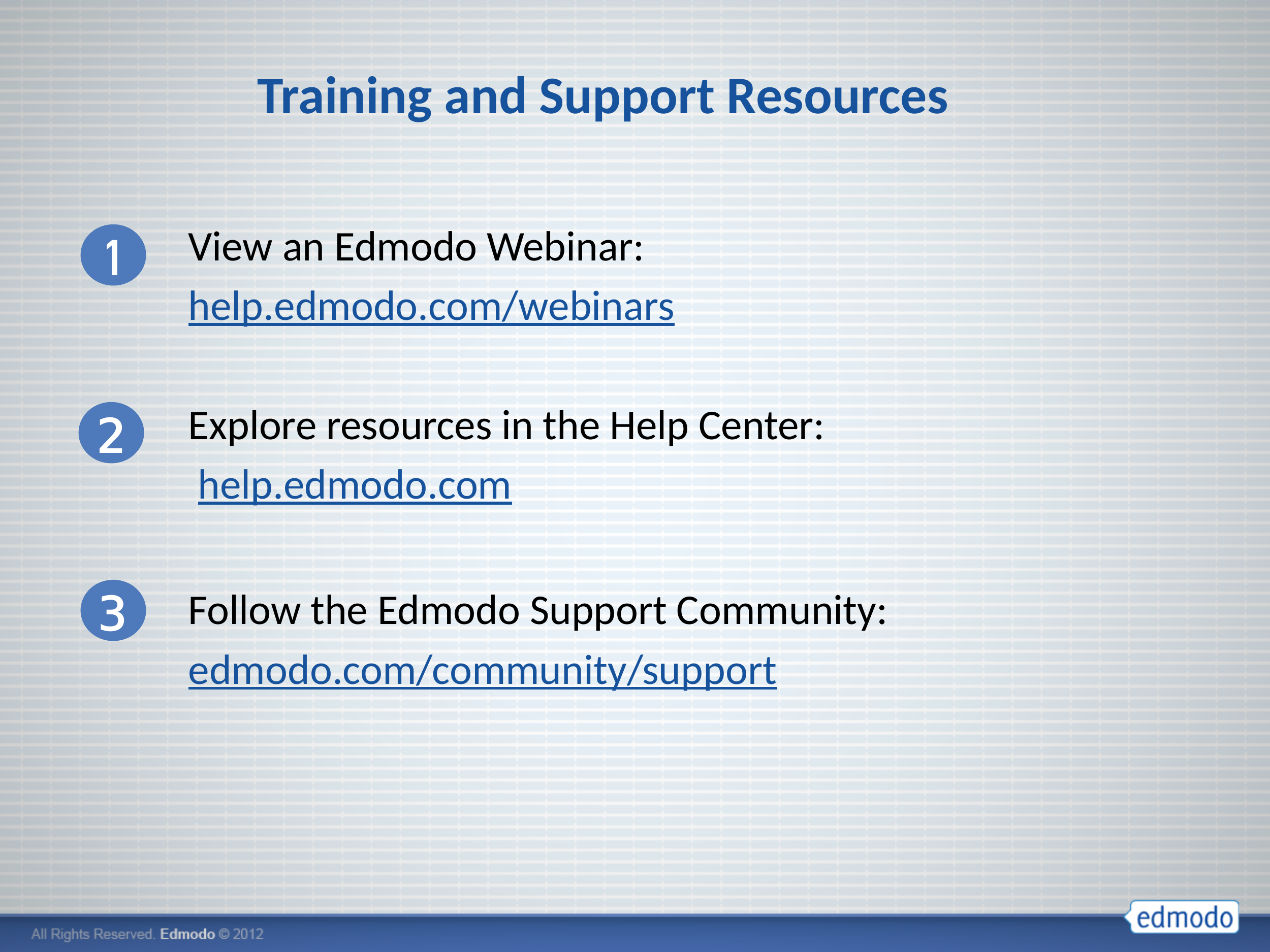

Training and Support Resources

View an Edmodo Webinar:
help.edmodo.com/webinars

Explore resources in the Help Center:
 help.edmodo.com

Follow the Edmodo Support Community:
edmodo.com/community/support

1
2
3